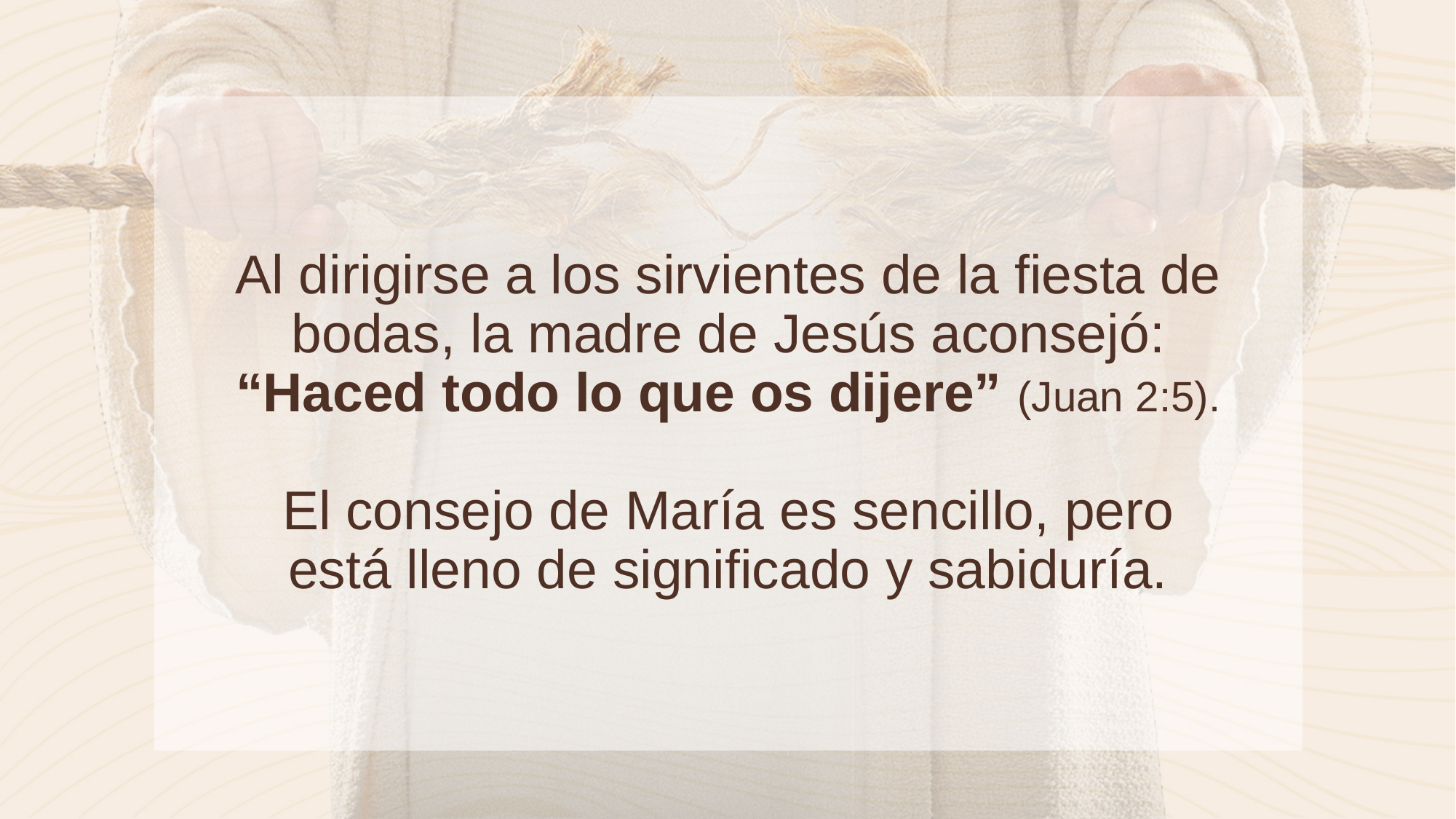

Al dirigirse a los sirvientes de la fiesta de bodas, la madre de Jesús aconsejó: “Haced todo lo que os dijere” (Juan 2:5).

El consejo de María es sencillo, pero está lleno de significado y sabiduría.